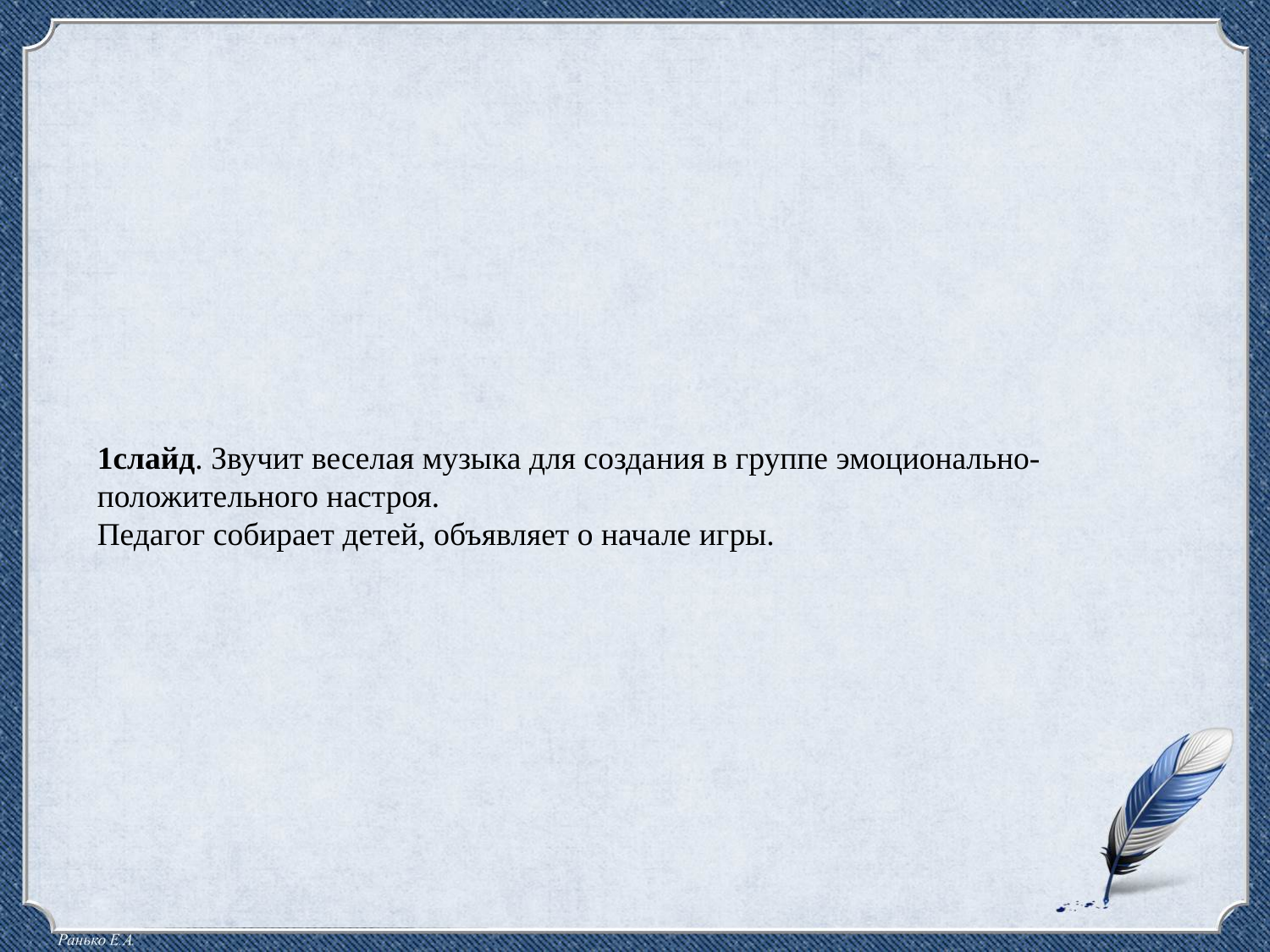

1слайд. Звучит веселая музыка для создания в группе эмоционально-положительного настроя.
Педагог собирает детей, объявляет о начале игры.